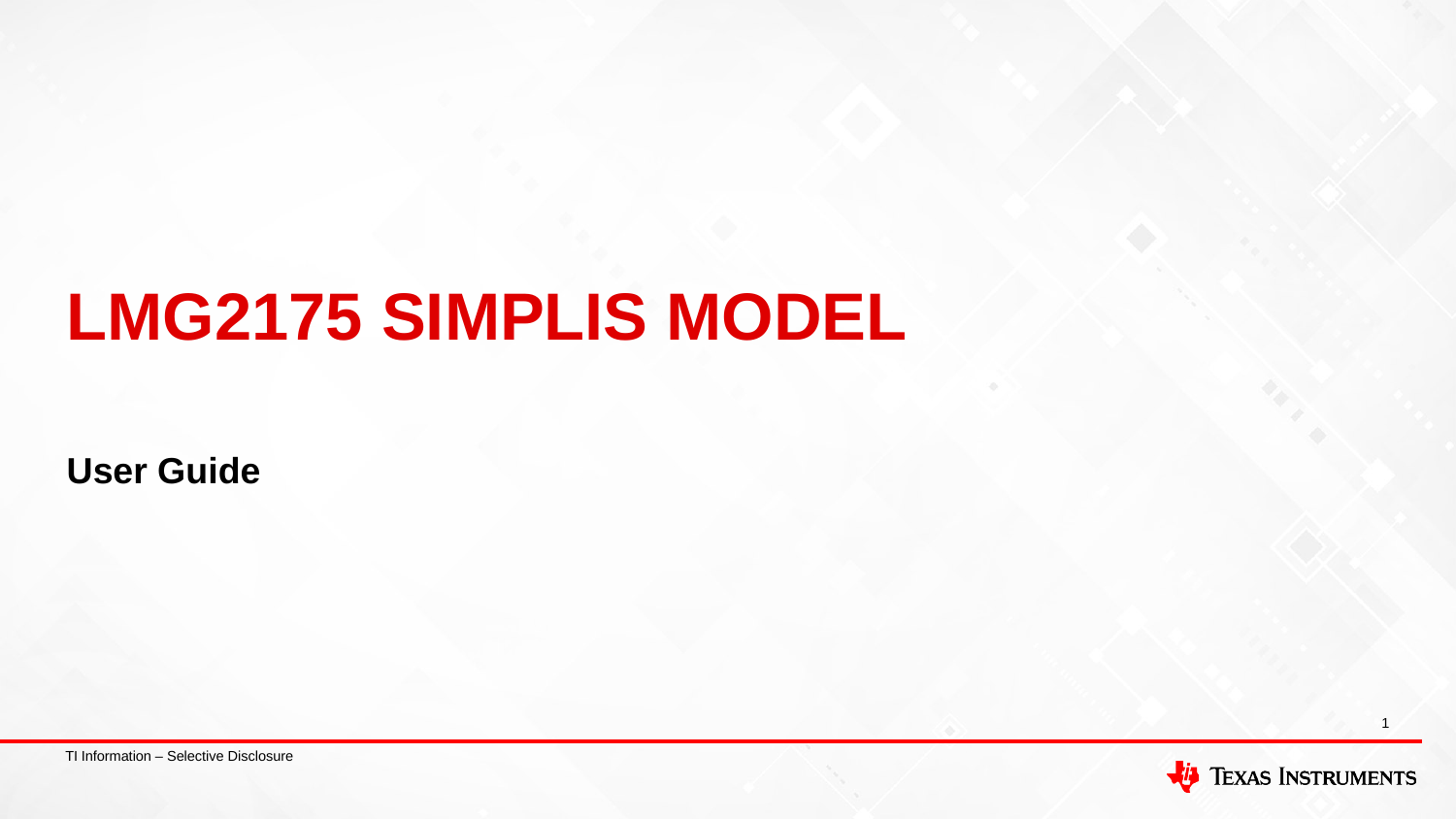

# LMG2175 SIMPLIS MODEL
User Guide
1